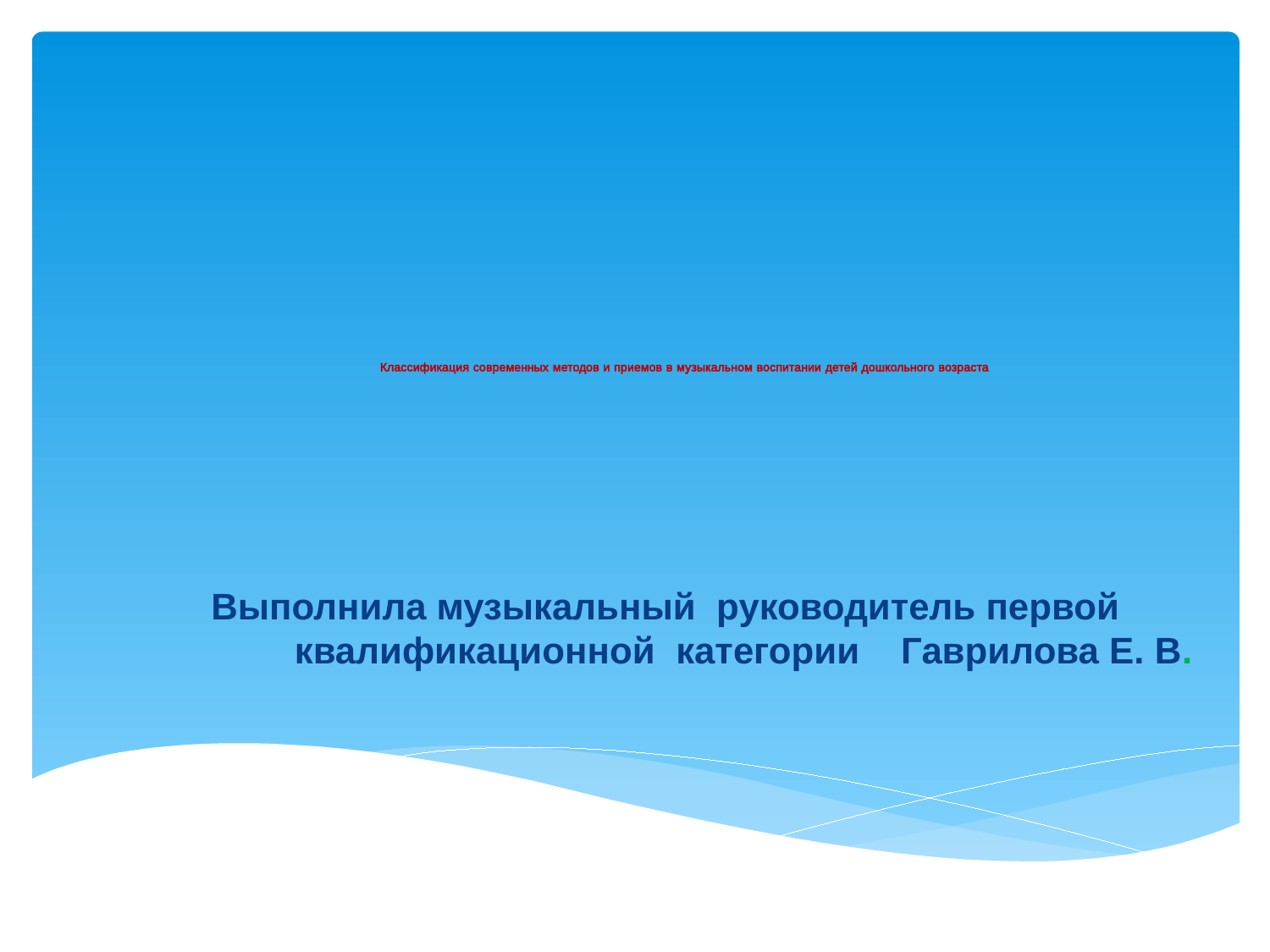

# Классификация современных методов и приемов в музыкальном воспитании детей дошкольного возраста

Выполнила музыкальный  руководитель первой        квалификационной  категории    Гаврилова Е. В.